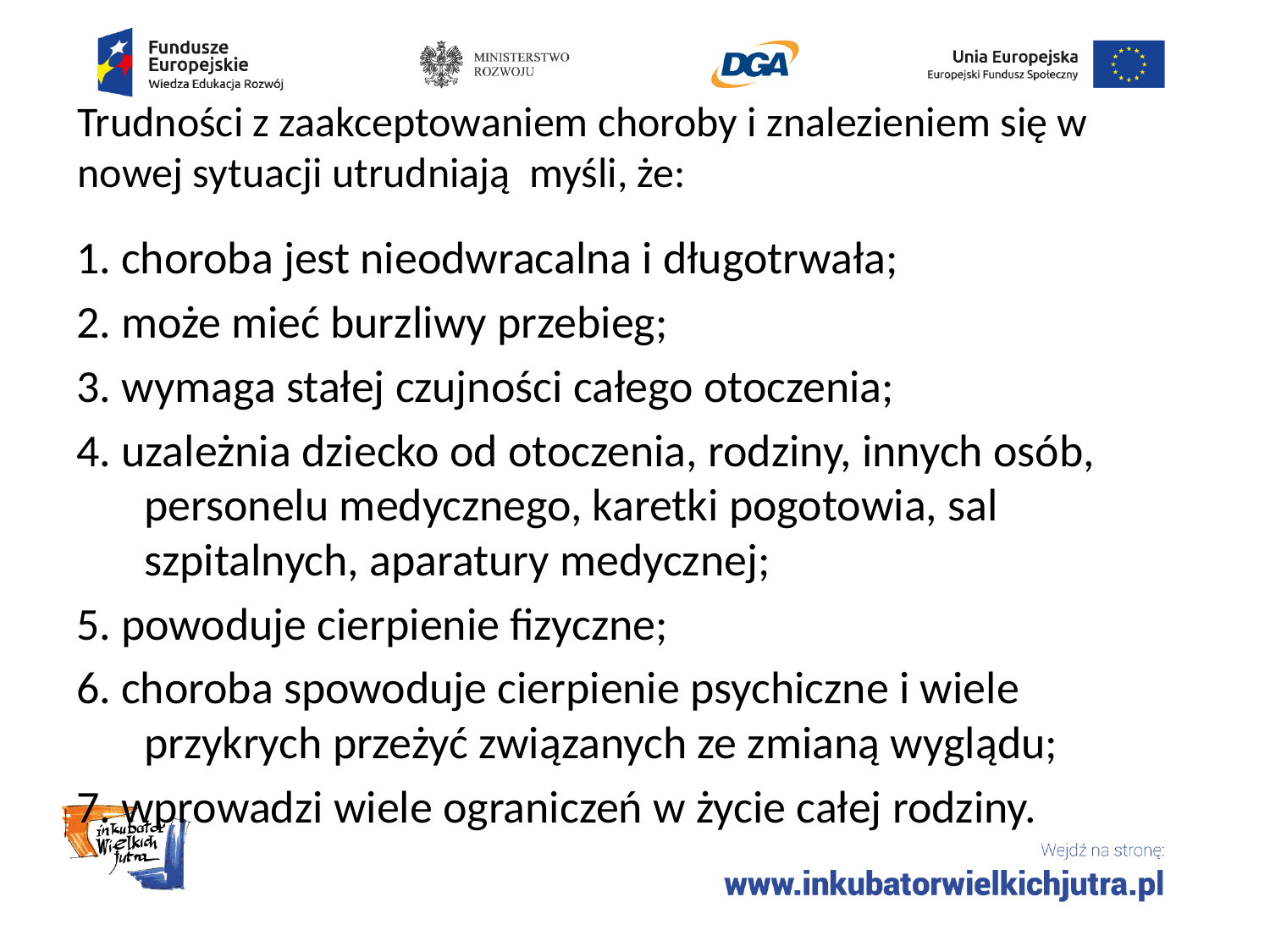

# Trudności z zaakceptowaniem choroby i znalezieniem się w nowej sytuacji utrudniają  myśli, że:
1. choroba jest nieodwracalna i długotrwała;
2. może mieć burzliwy przebieg;
3. wymaga stałej czujności całego otoczenia;
4. uzależnia dziecko od otoczenia, rodziny, innych osób, personelu medycznego, karetki pogotowia, sal szpitalnych, aparatury medycznej;
5. powoduje cierpienie fizyczne;
6. choroba spowoduje cierpienie psychiczne i wiele przykrych przeżyć związanych ze zmianą wyglądu;
7. wprowadzi wiele ograniczeń w życie całej rodziny.